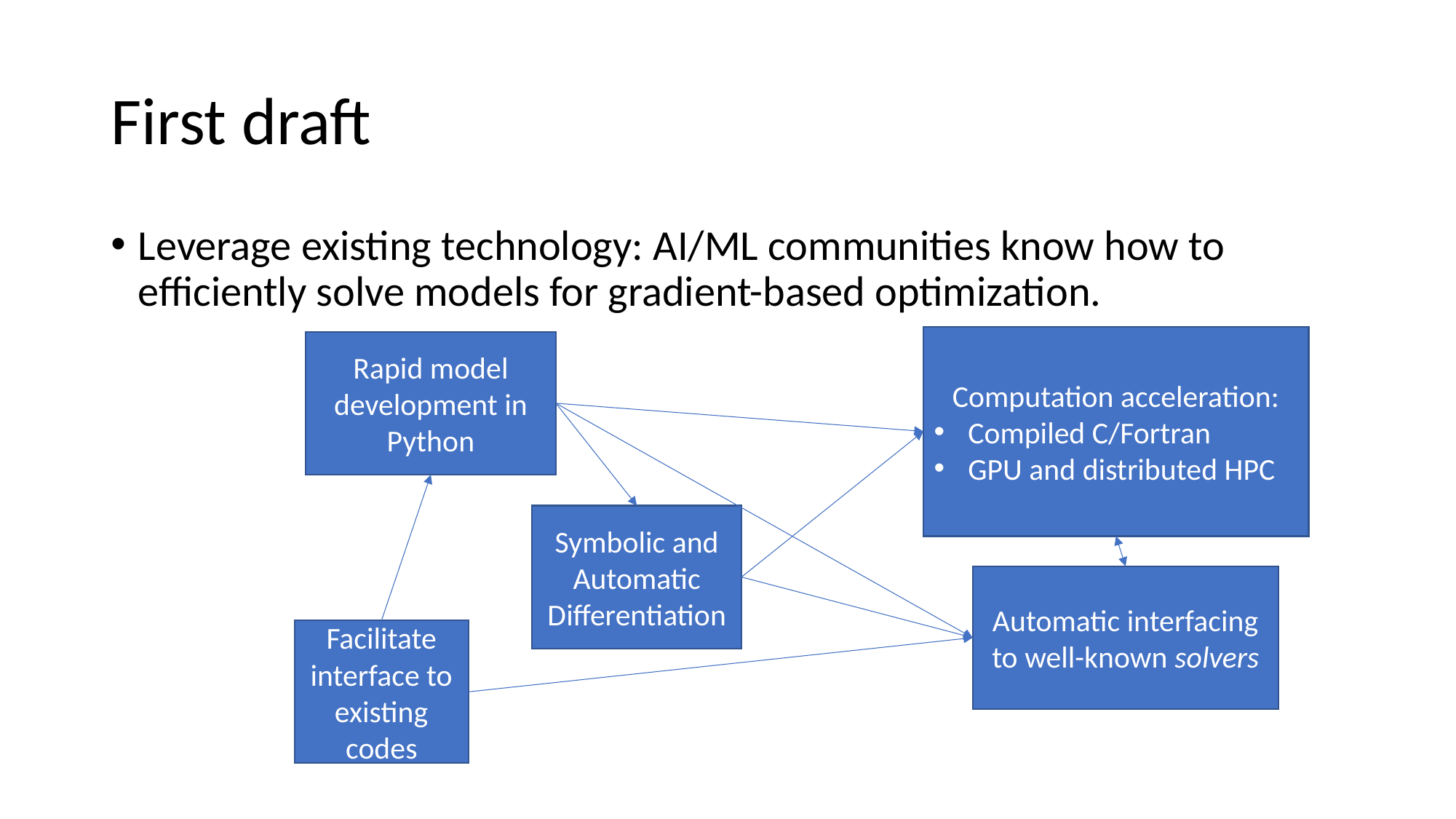

# First draft
Leverage existing technology: AI/ML communities know how to efficiently solve models for gradient-based optimization.
Computation acceleration:
Compiled C/Fortran
GPU and distributed HPC
Rapid model development in Python
Symbolic and Automatic Differentiation
Automatic interfacing to well-known solvers
Facilitate interface to existing codes